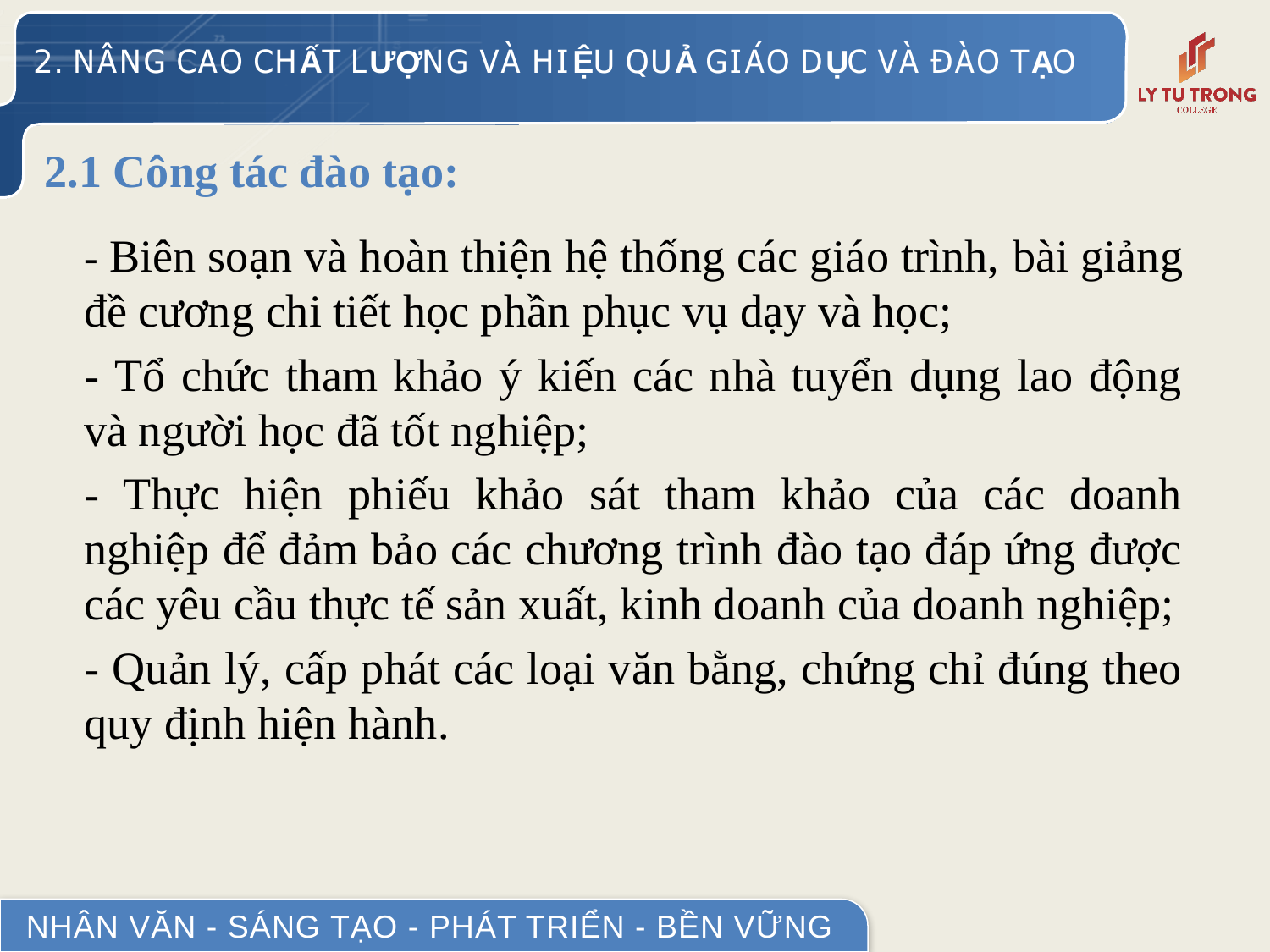

2. NÂNG CAO CHẤT LƯỢNG VÀ HIỆU QUẢ GIÁO DỤC VÀ ĐÀO TẠO
# 2.1 Công tác đào tạo:
- Biên soạn và hoàn thiện hệ thống các giáo trình, bài giảng đề cương chi tiết học phần phục vụ dạy và học;
- Tổ chức tham khảo ý kiến các nhà tuyển dụng lao động và người học đã tốt nghiệp;
- Thực hiện phiếu khảo sát tham khảo của các doanh nghiệp để đảm bảo các chương trình đào tạo đáp ứng được các yêu cầu thực tế sản xuất, kinh doanh của doanh nghiệp;
- Quản lý, cấp phát các loại văn bằng, chứng chỉ đúng theo quy định hiện hành.